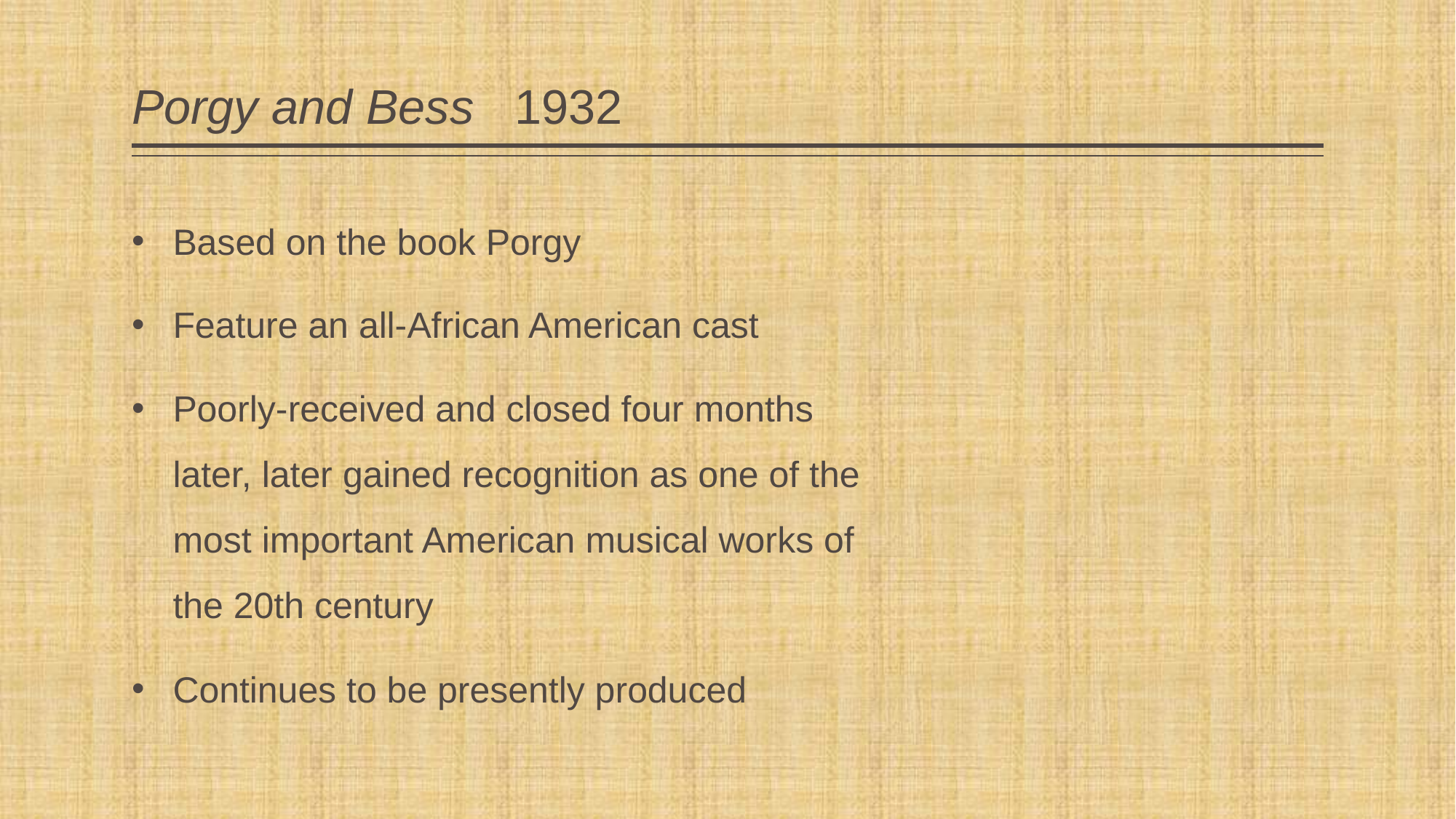

# Porgy and Bess   1932
Based on the book Porgy
Feature an all-African American cast
Poorly-received and closed four months later, later gained recognition as one of the most important American musical works of the 20th century
Continues to be presently produced